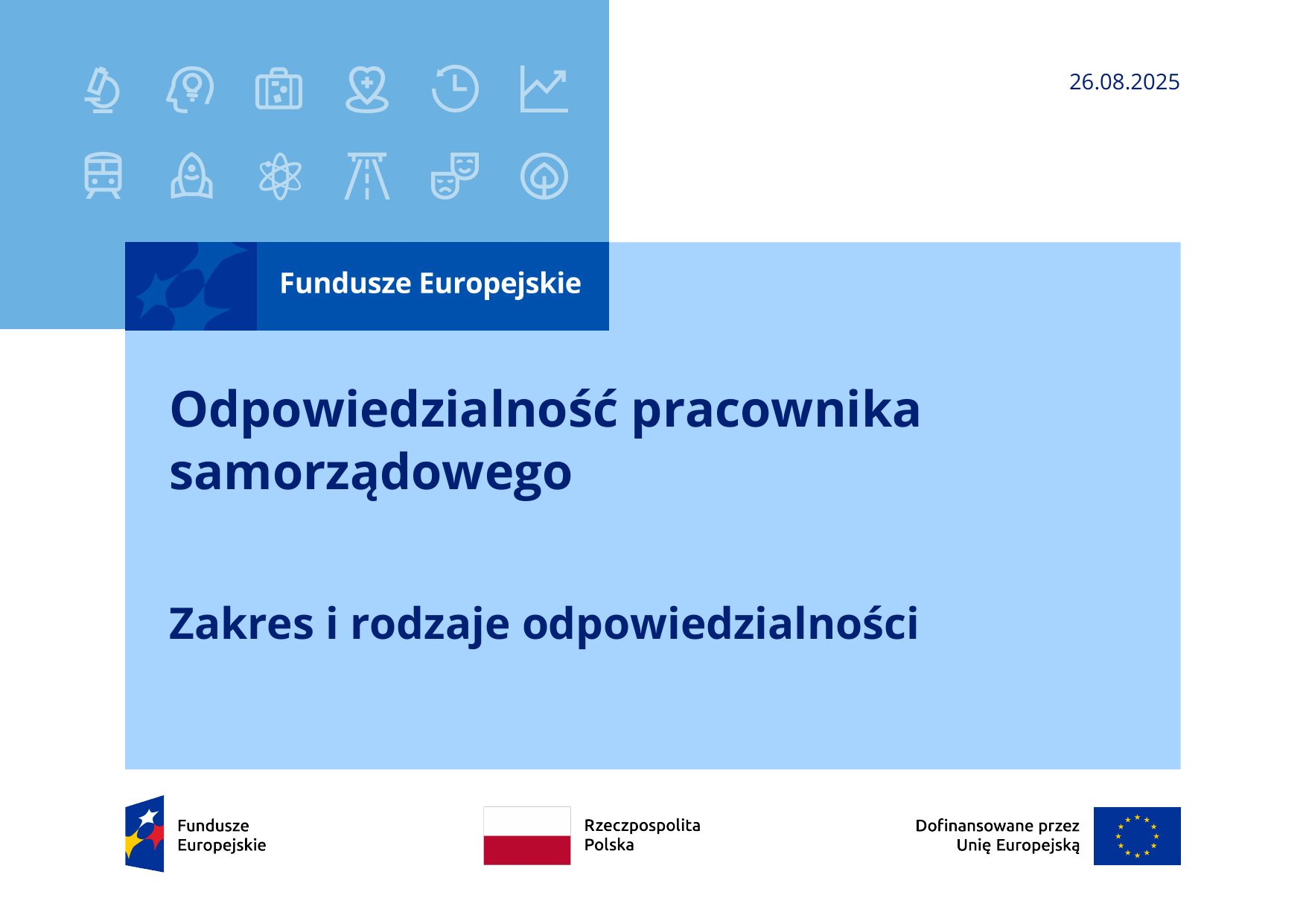

26.08.2025
# Odpowiedzialność pracownika samorządowego
Zakres i rodzaje odpowiedzialności